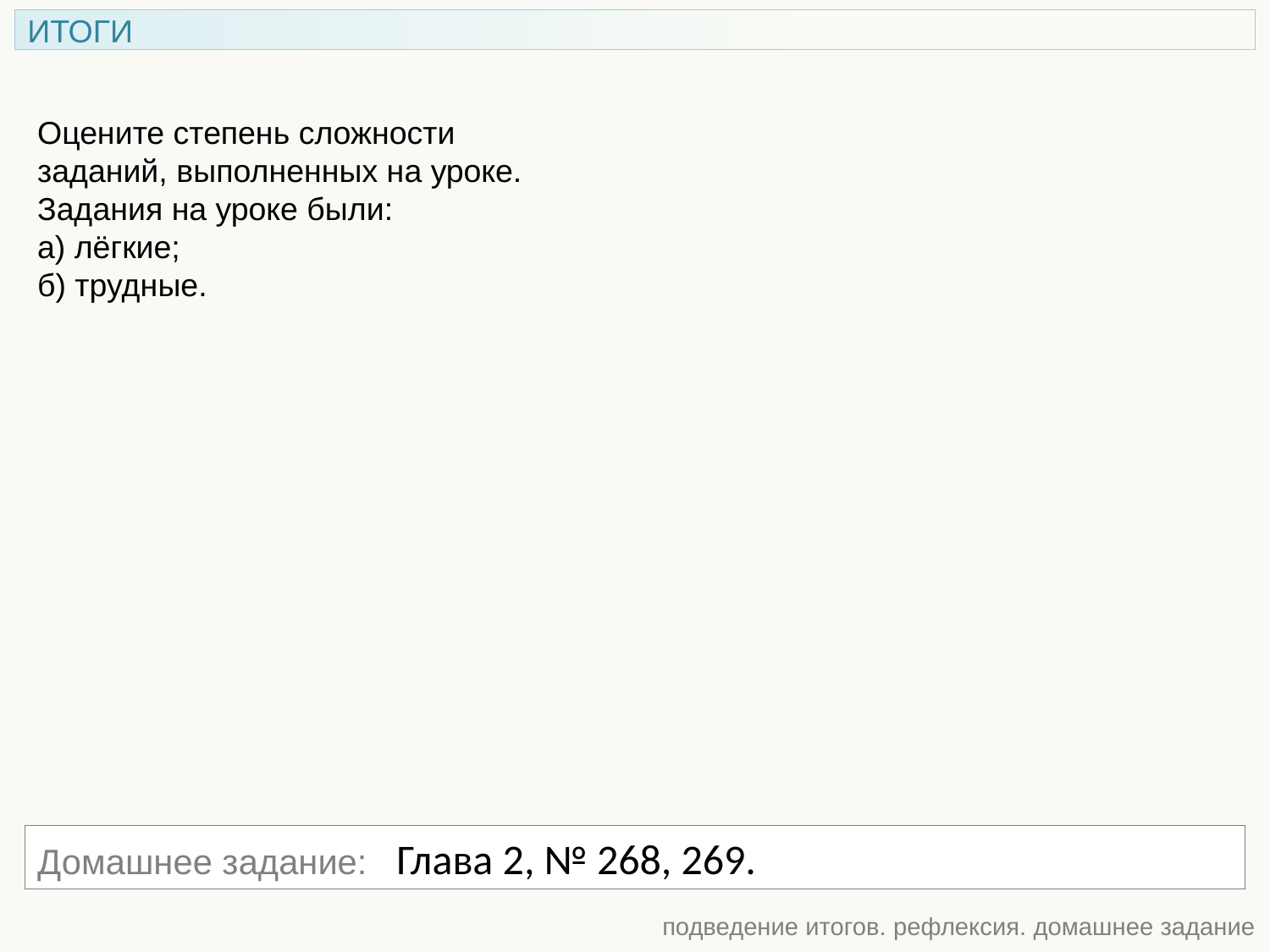

ИТОГИ
Оцените степень сложности заданий, выполненных на уроке.
Задания на уроке были:
а) лёгкие;
б) трудные.
Домашнее задание:   Глава 2, № 268, 269.
подведение итогов. рефлексия. домашнее задание